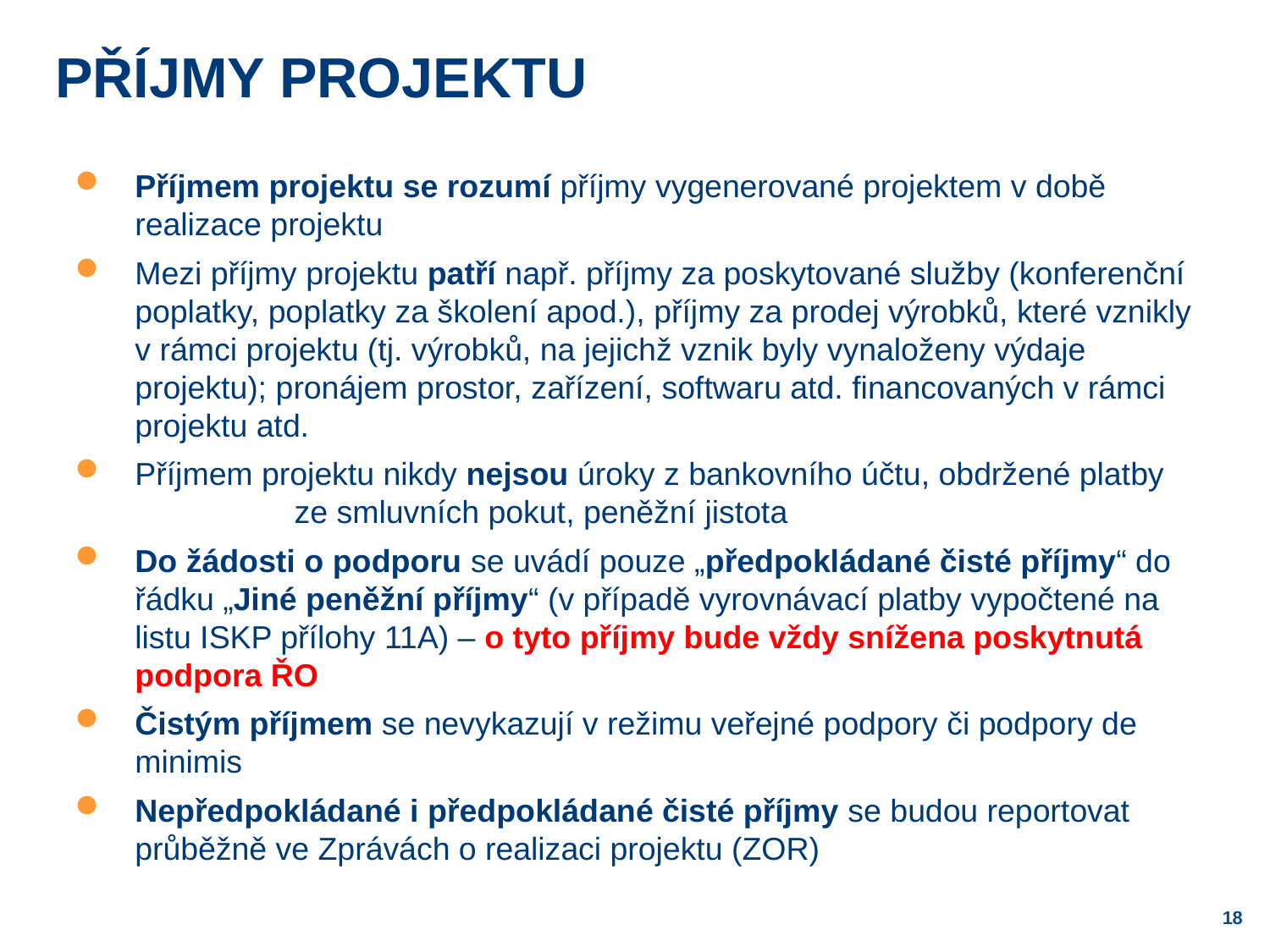

# PŘÍJMY PROJEKTU
Příjmem projektu se rozumí příjmy vygenerované projektem v době realizace projektu
Mezi příjmy projektu patří např. příjmy za poskytované služby (konferenční poplatky, poplatky za školení apod.), příjmy za prodej výrobků, které vznikly v rámci projektu (tj. výrobků, na jejichž vznik byly vynaloženy výdaje projektu); pronájem prostor, zařízení, softwaru atd. financovaných v rámci projektu atd.
Příjmem projektu nikdy nejsou úroky z bankovního účtu, obdržené platby                      ze smluvních pokut, peněžní jistota
Do žádosti o podporu se uvádí pouze „předpokládané čisté příjmy“ do řádku „Jiné peněžní příjmy“ (v případě vyrovnávací platby vypočtené na listu ISKP přílohy 11A) – o tyto příjmy bude vždy snížena poskytnutá podpora ŘO
Čistým příjmem se nevykazují v režimu veřejné podpory či podpory de minimis
Nepředpokládané i předpokládané čisté příjmy se budou reportovat průběžně ve Zprávách o realizaci projektu (ZOR)

18